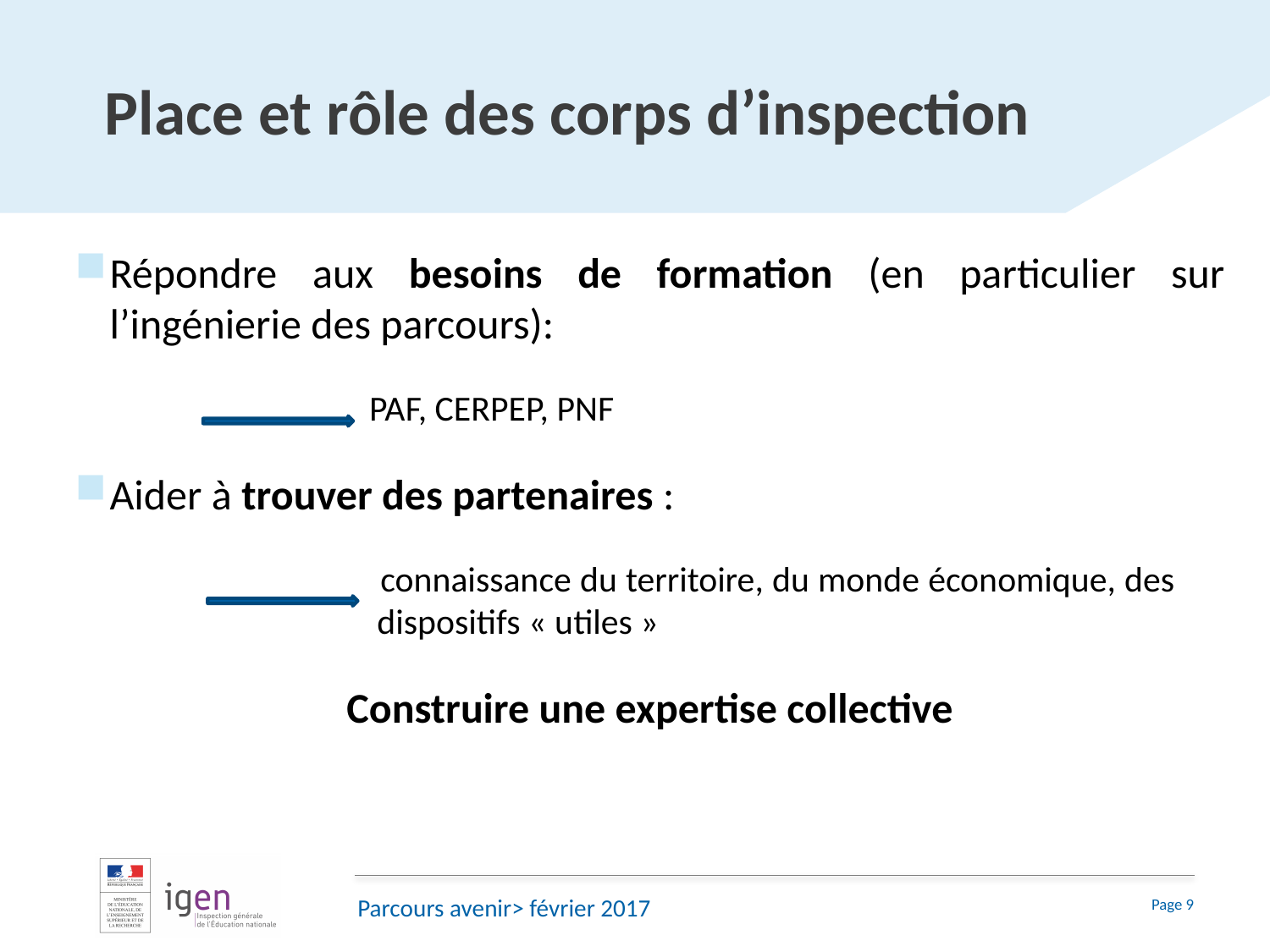

# Place et rôle des corps d’inspection
Répondre aux besoins de formation (en particulier sur l’ingénierie des parcours):
		     PAF, CERPEP, PNF
Aider à trouver des partenaires :
		      connaissance du territoire, du monde économique, des 			      dispositifs « utiles »
Construire une expertise collective